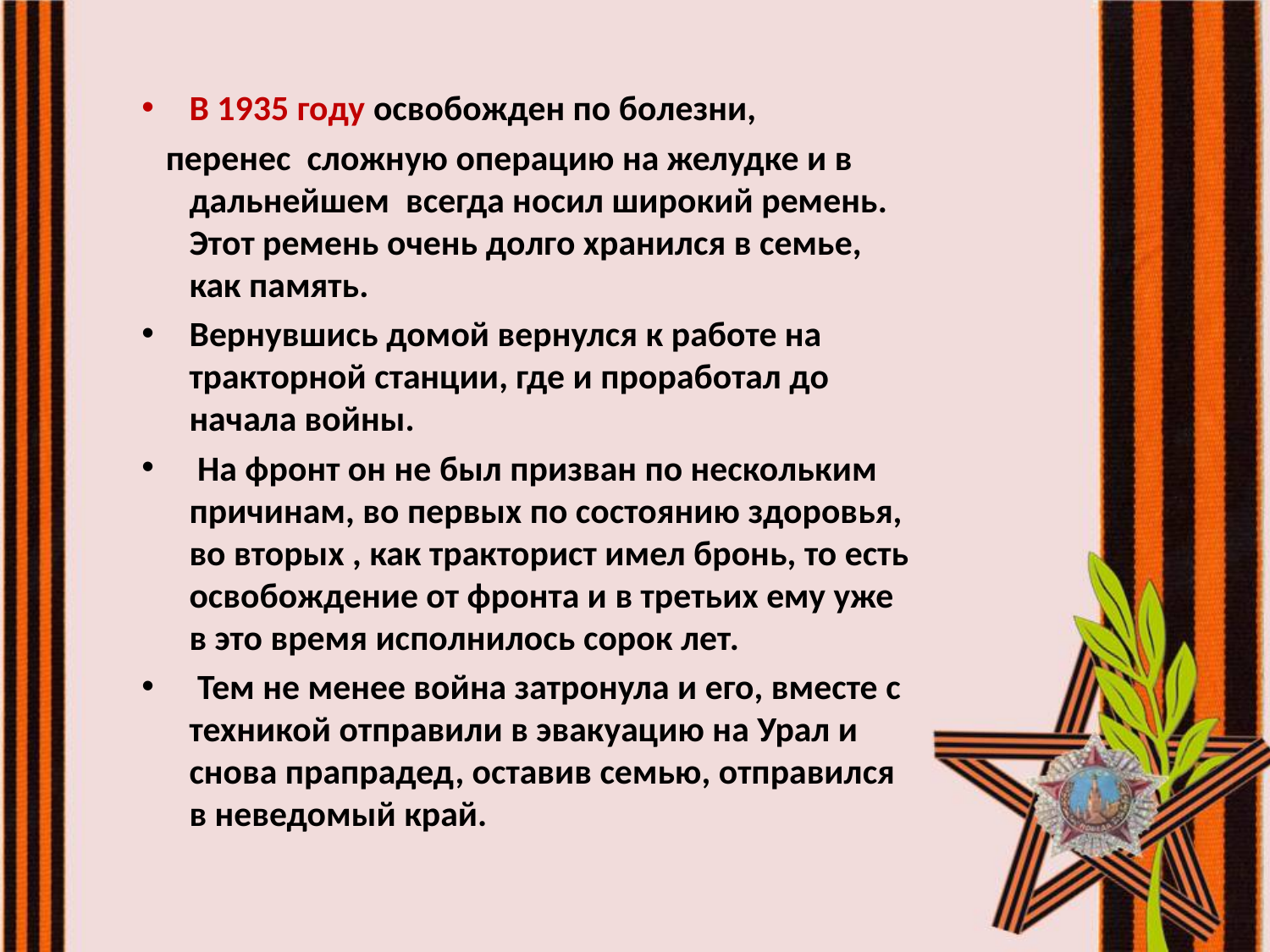

#
В 1935 году освобожден по болезни,
   перенес  сложную операцию на желудке и в дальнейшем  всегда носил широкий ремень. Этот ремень очень долго хранился в семье, как память.
Вернувшись домой вернулся к работе на тракторной станции, где и проработал до начала войны.
 На фронт он не был призван по нескольким  причинам, во первых по состоянию здоровья, во вторых , как тракторист имел бронь, то есть освобождение от фронта и в третьих ему уже в это время исполнилось сорок лет.
 Тем не менее война затронула и его, вместе с техникой отправили в эвакуацию на Урал и снова прапрадед, оставив семью, отправился в неведомый край.